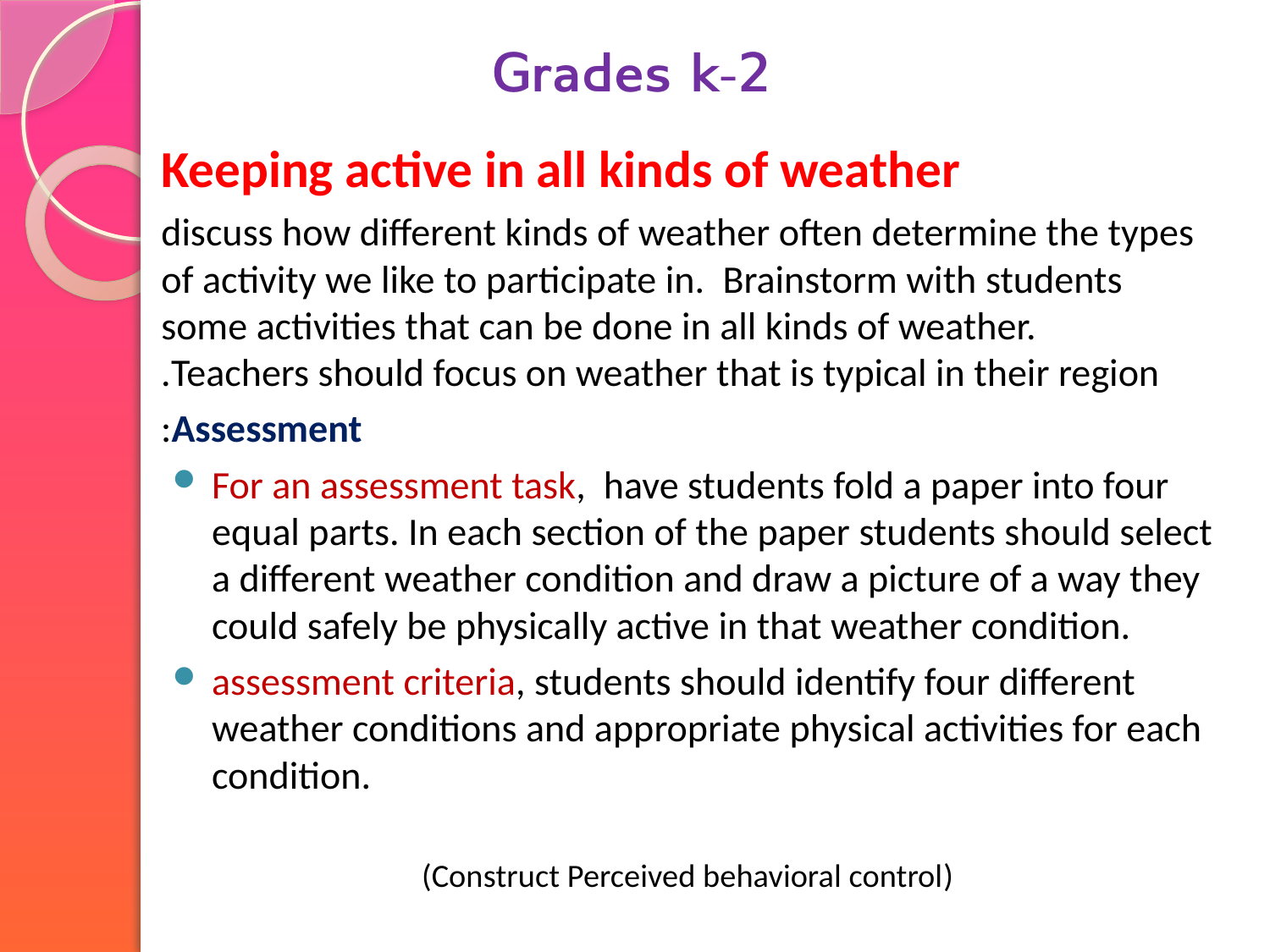

# Grades k-2
Keeping active in all kinds of weather
discuss how different kinds of weather often determine the types of activity we like to participate in.  Brainstorm with students some activities that can be done in all kinds of weather. Teachers should focus on weather that is typical in their region.
Assessment:
For an assessment task,  have students fold a paper into four equal parts. In each section of the paper students should select a different weather condition and draw a picture of a way they could safely be physically active in that weather condition.
assessment criteria, students should identify four different weather conditions and appropriate physical activities for each condition.

(Construct Perceived behavioral control)